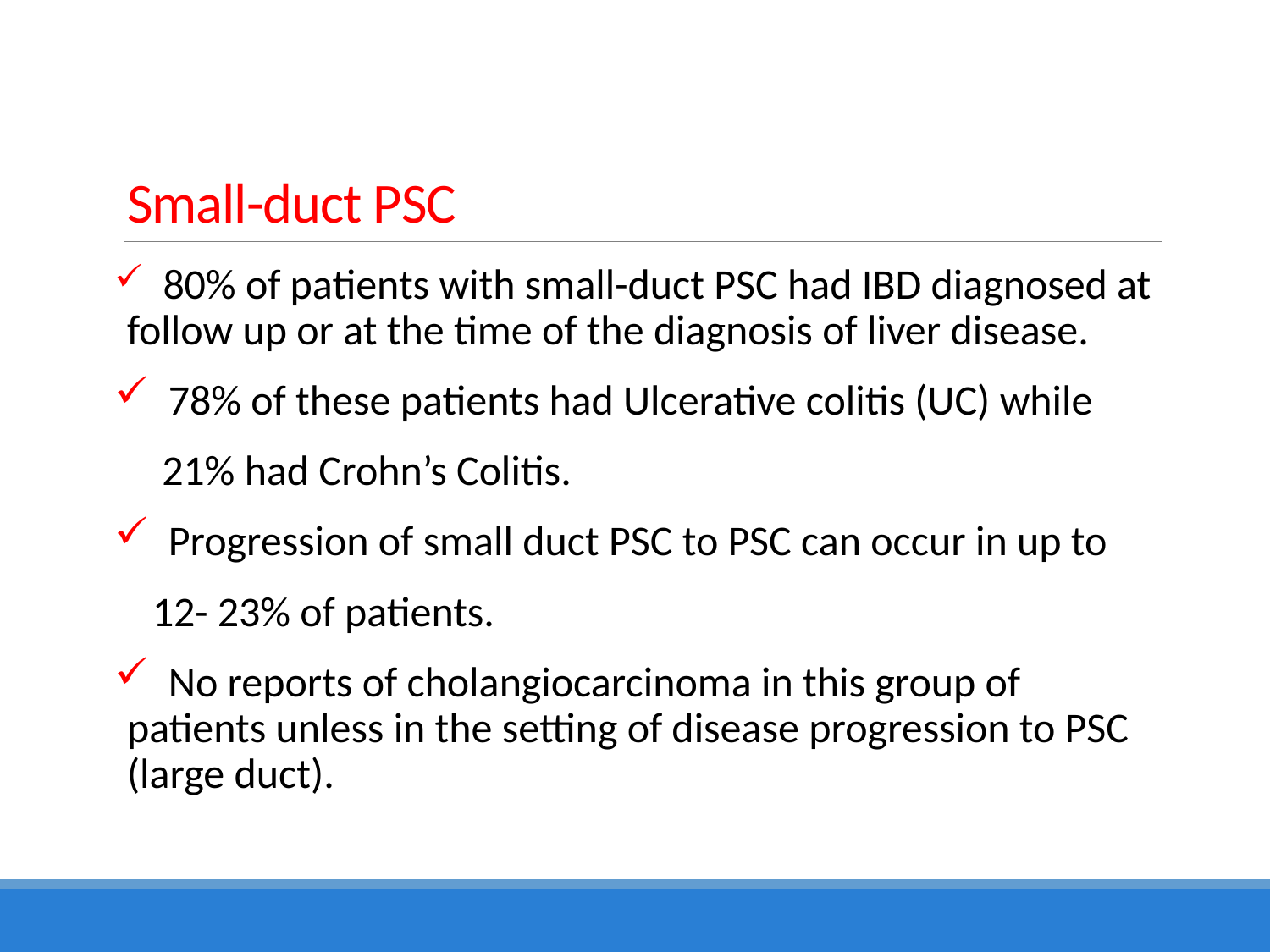

# Small-duct PSC
  80% of patients with small-duct PSC had IBD diagnosed at follow up or at the time of the diagnosis of liver disease.
  78% of these patients had Ulcerative colitis (UC) while
     21% had Crohn’s Colitis.
  Progression of small duct PSC to PSC can occur in up to
    12- 23% of patients.
  No reports of cholangiocarcinoma in this group of patients unless in the setting of disease progression to PSC (large duct).